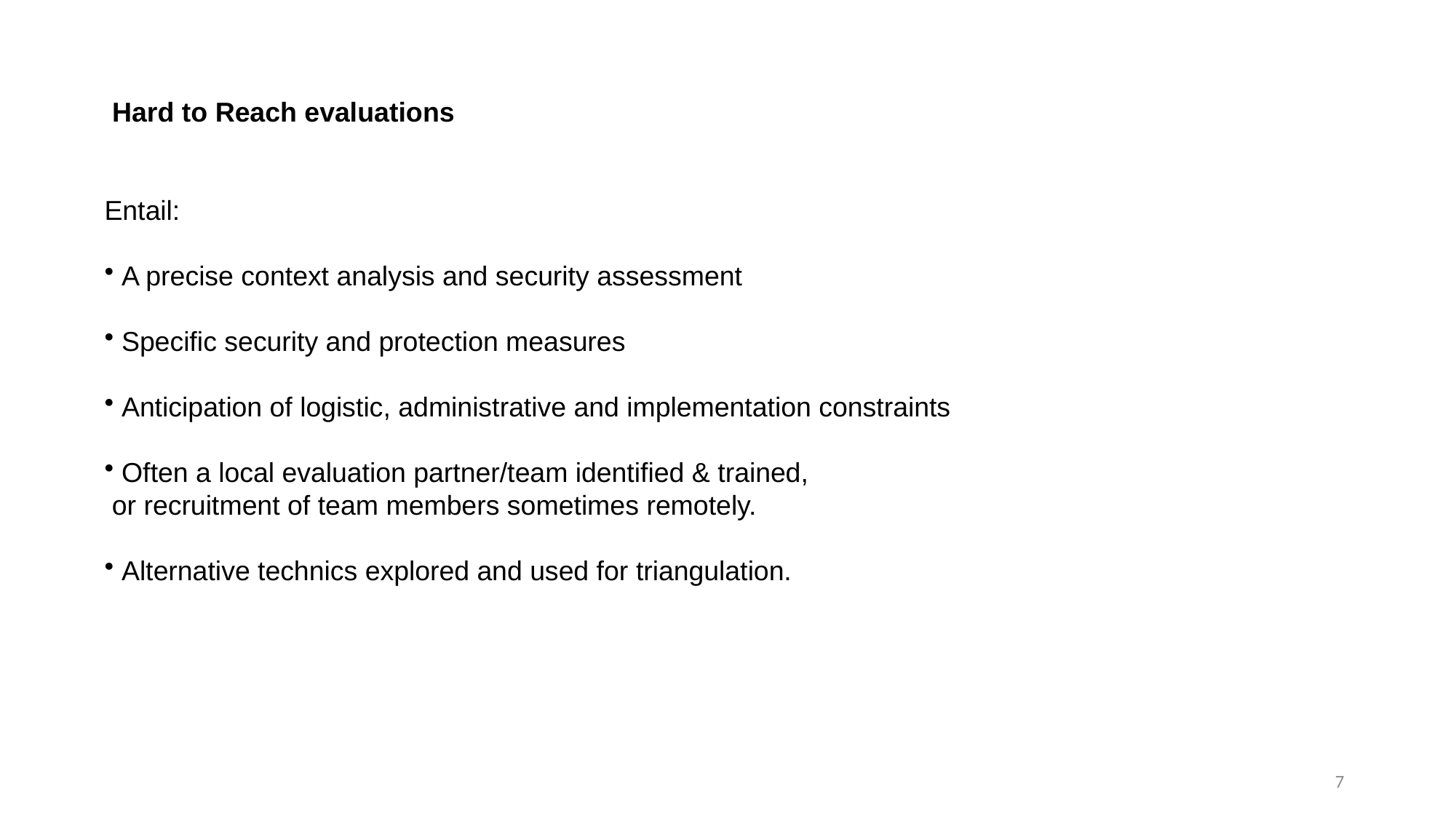

Hard to Reach evaluations
Entail:

 A precise context analysis and security assessment

 Specific security and protection measures

 Anticipation of logistic, administrative and implementation constraints

 Often a local evaluation partner/team identified & trained,
 or recruitment of team members sometimes remotely.

 Alternative technics explored and used for triangulation.
7